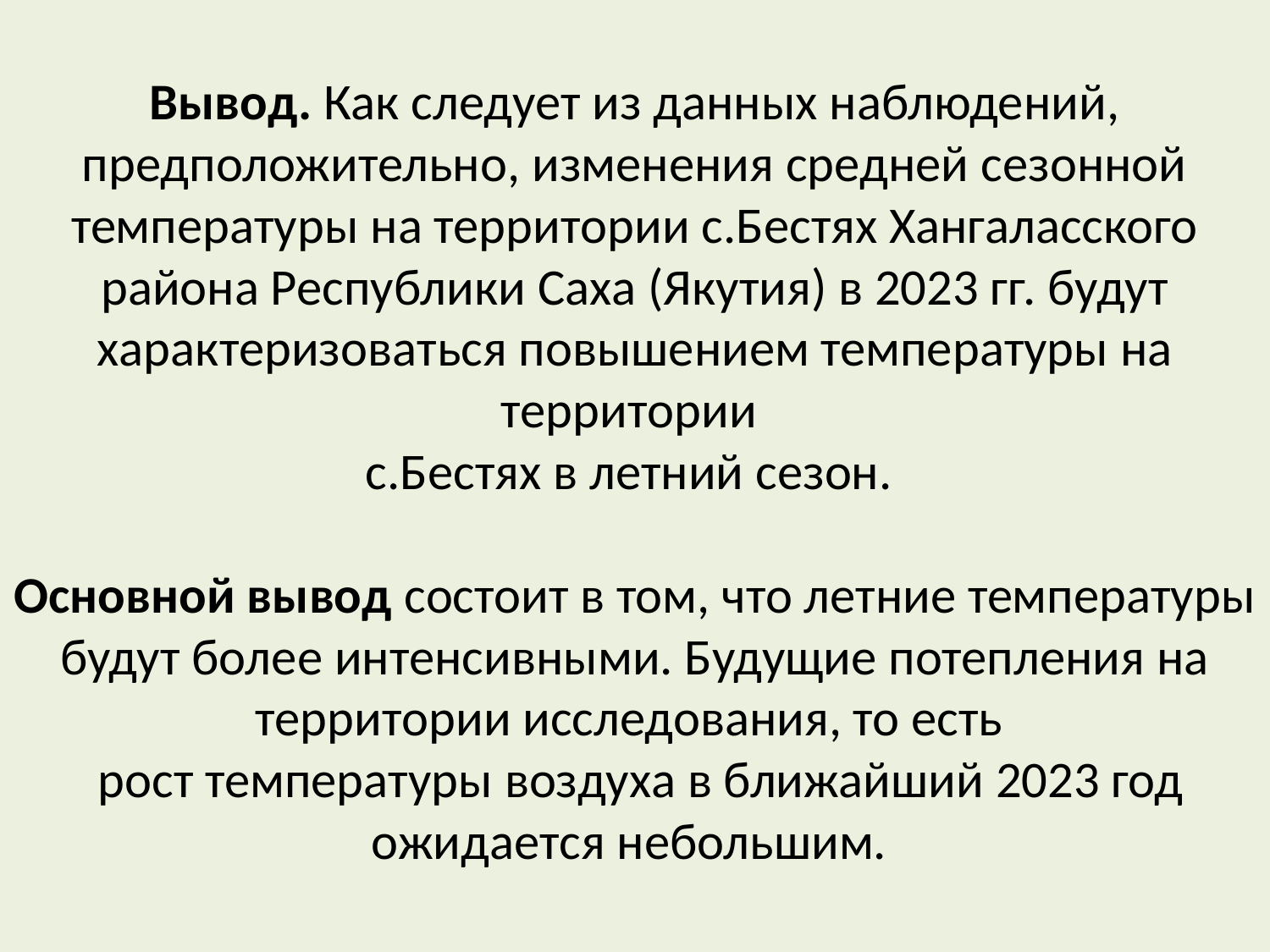

# Вывод. Как следует из данных наблюдений, предположительно, изменения средней сезонной температуры на территории с.Бестях Хангаласского района Республики Саха (Якутия) в 2023 гг. будут характеризоваться повышением температуры на территории с.Бестях в летний сезон. Основной вывод состоит в том, что летние температуры будут более интенсивными. Будущие потепления на территории исследования, то есть рост температуры воздуха в ближайший 2023 год ожидается небольшим.